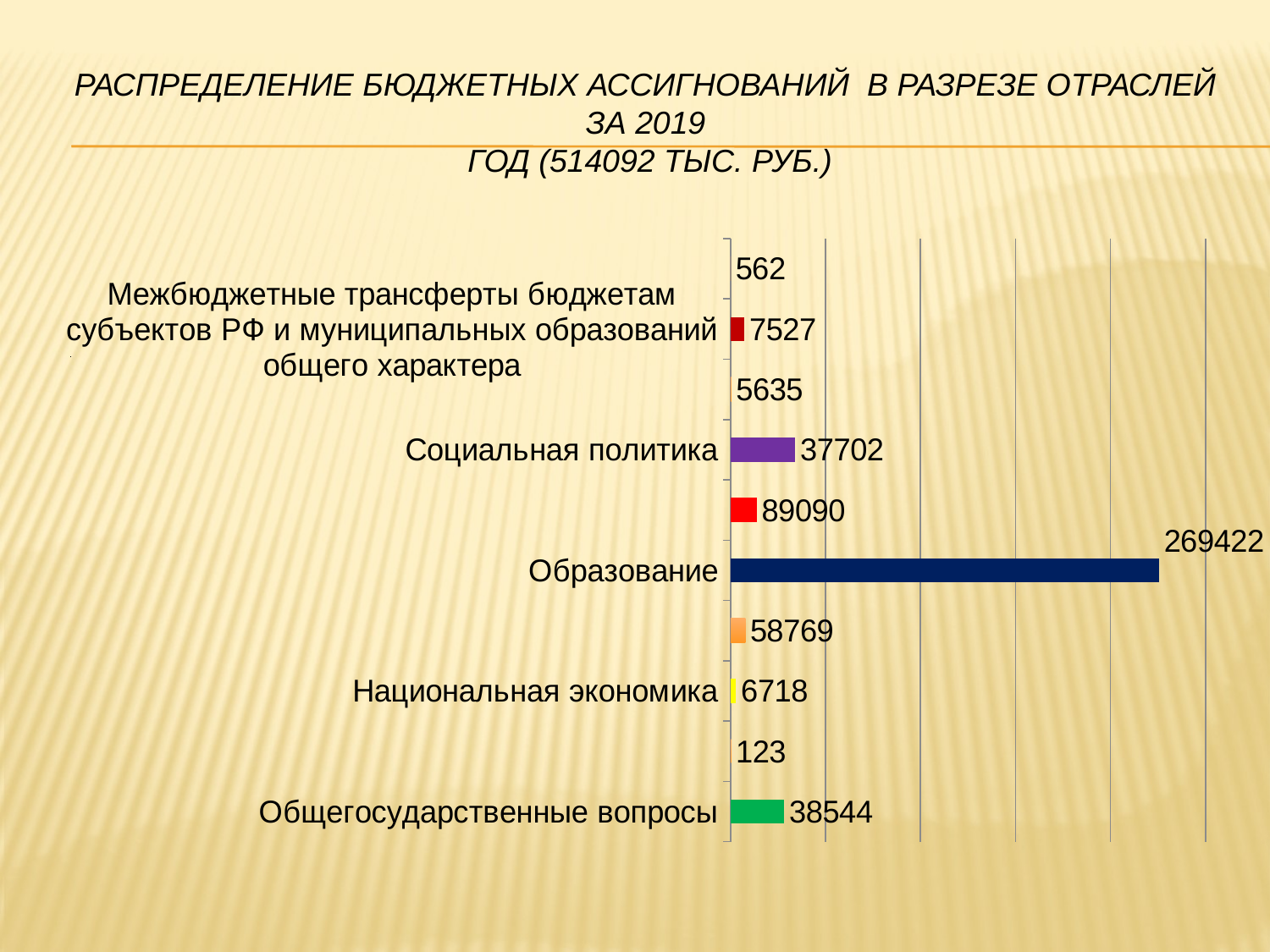

# Распределение бюджетных ассигнований  в разрезе отраслей за 2019 год (514092 тыс. руб.)

### Chart

| Category |   |
|---|---|
| Общегосударственные вопросы | 28255.4 |
| Националная безопасность и правоохранительная деятельность | 206.3 |
| Национальная экономика | 2912.4 |
| ЖКХ | 7797.5 |
| Образование | 225644.2 |
| Культура и кинематография | 13812.4 |
| Социальная политика | 34133.2 |
| Физическая культура и спорт | 346.0 |
| Межбюджетные трансферты бюджетам субъектов РФ и муниципальных образований общего характера | 7261.7 |
| Здравоохранение | 72.9 |

[unsupported chart]